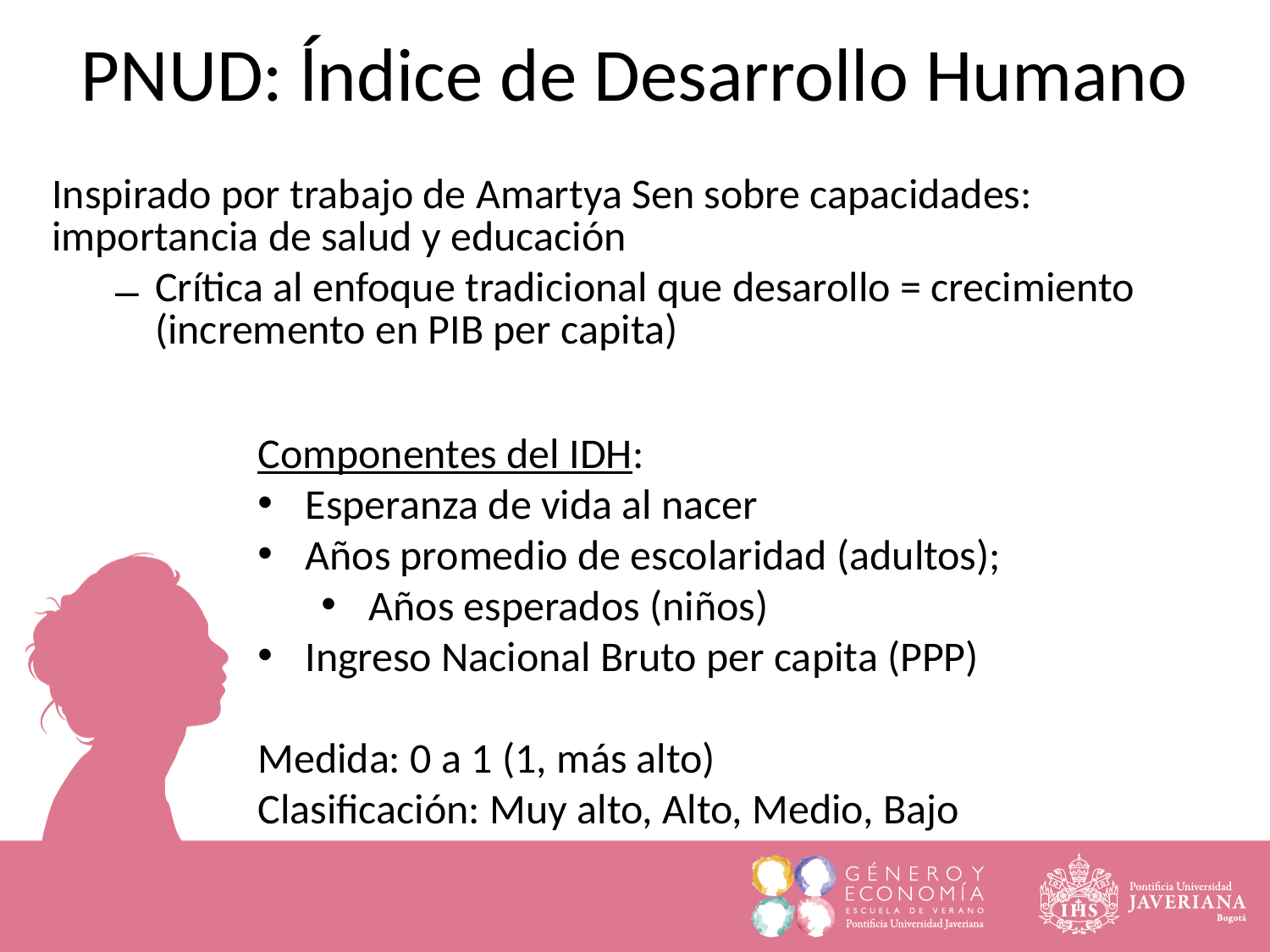

PNUD: ĺndice de Desarrollo Humano
Inspirado por trabajo de Amartya Sen sobre capacidades: importancia de salud y educación
Crítica al enfoque tradicional que desarollo = crecimiento (incremento en PIB per capita)
Componentes del IDH:
Esperanza de vida al nacer
Años promedio de escolaridad (adultos);
Años esperados (niños)
Ingreso Nacional Bruto per capita (PPP)

Medida: 0 a 1 (1, más alto)
Clasificación: Muy alto, Alto, Medio, Bajo